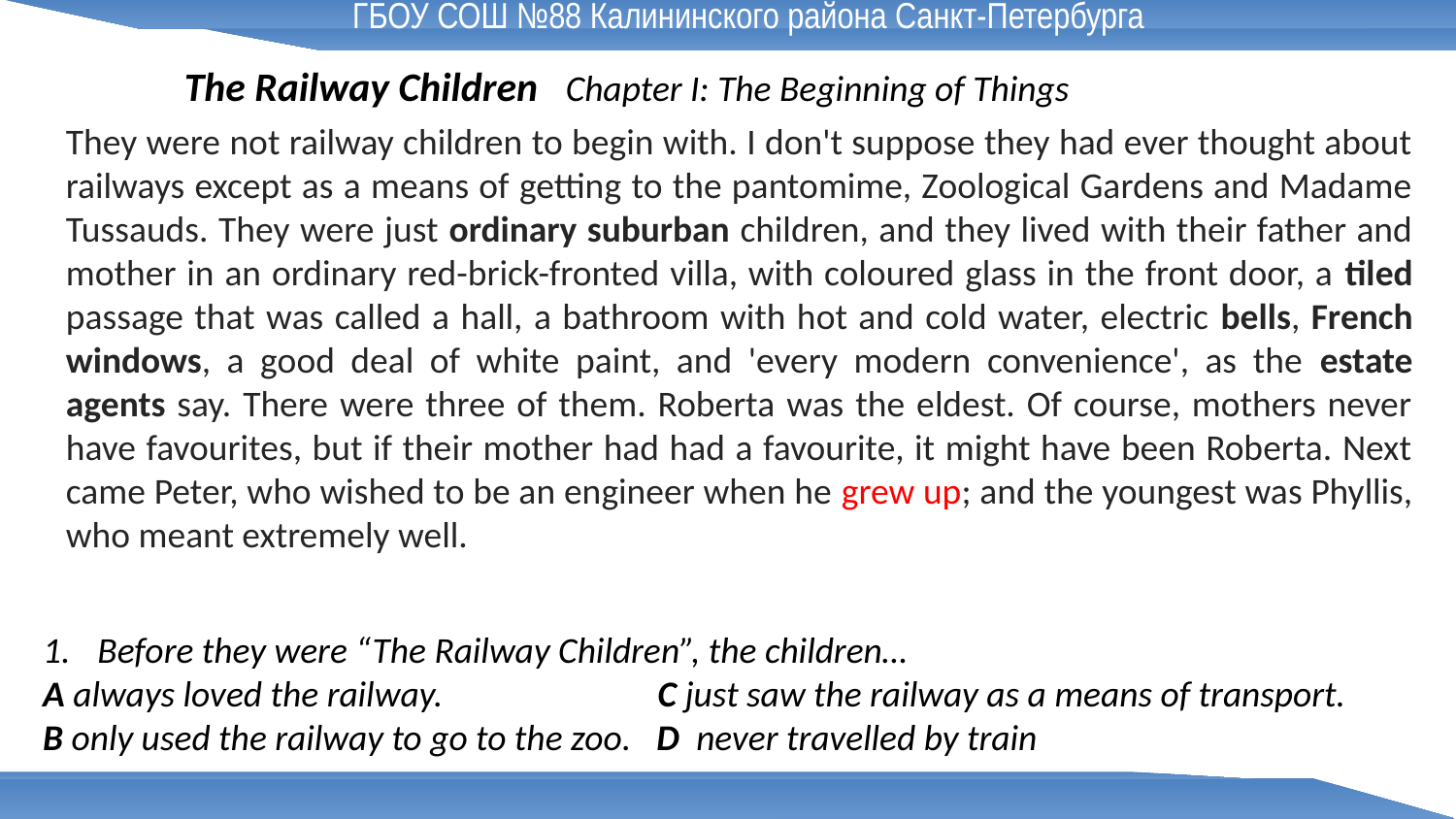

ГБОУ СОШ №88 Калининского района Санкт-Петербурга

The Railway Children   Chapter I: The Beginning of Things
They were not railway children to begin with. I don't suppose they had ever thought about railways except as a means of getting to the pantomime, Zoological Gardens and Madame Tussauds. They were just ordinary suburban children, and they lived with their father and mother in an ordinary red-brick-fronted villa, with coloured glass in the front door, a tiled passage that was called a hall, a bathroom with hot and cold water, electric bells, French windows, a good deal of white paint, and 'every modern convenience', as the estate agents say. There were three of them. Roberta was the eldest. Of course, mothers never have favourites, but if their mother had had a favourite, it might have been Roberta. Next came Peter, who wished to be an engineer when he grew up; and the youngest was Phyllis, who meant extremely well.
Before they were “The Railway Children”, the children…
A always loved the railway.                          C just saw the railway as a means of transport.
B only used the railway to go to the zoo.   D  never travelled by train